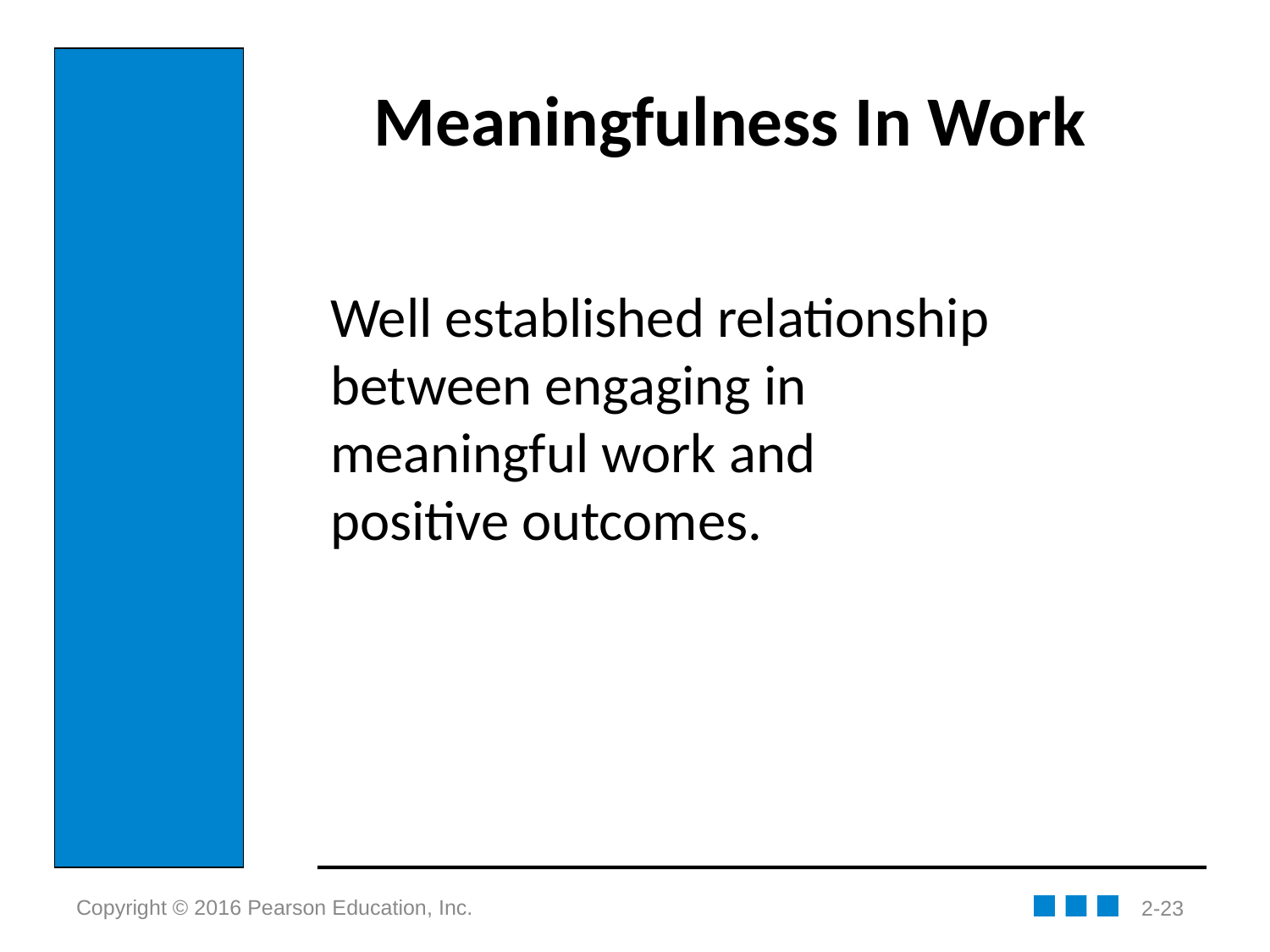

# Meaningfulness In Work

Well established relationship between engaging in meaningful work and positive outcomes.

2-23
Copyright © 2016 Pearson Education, Inc.